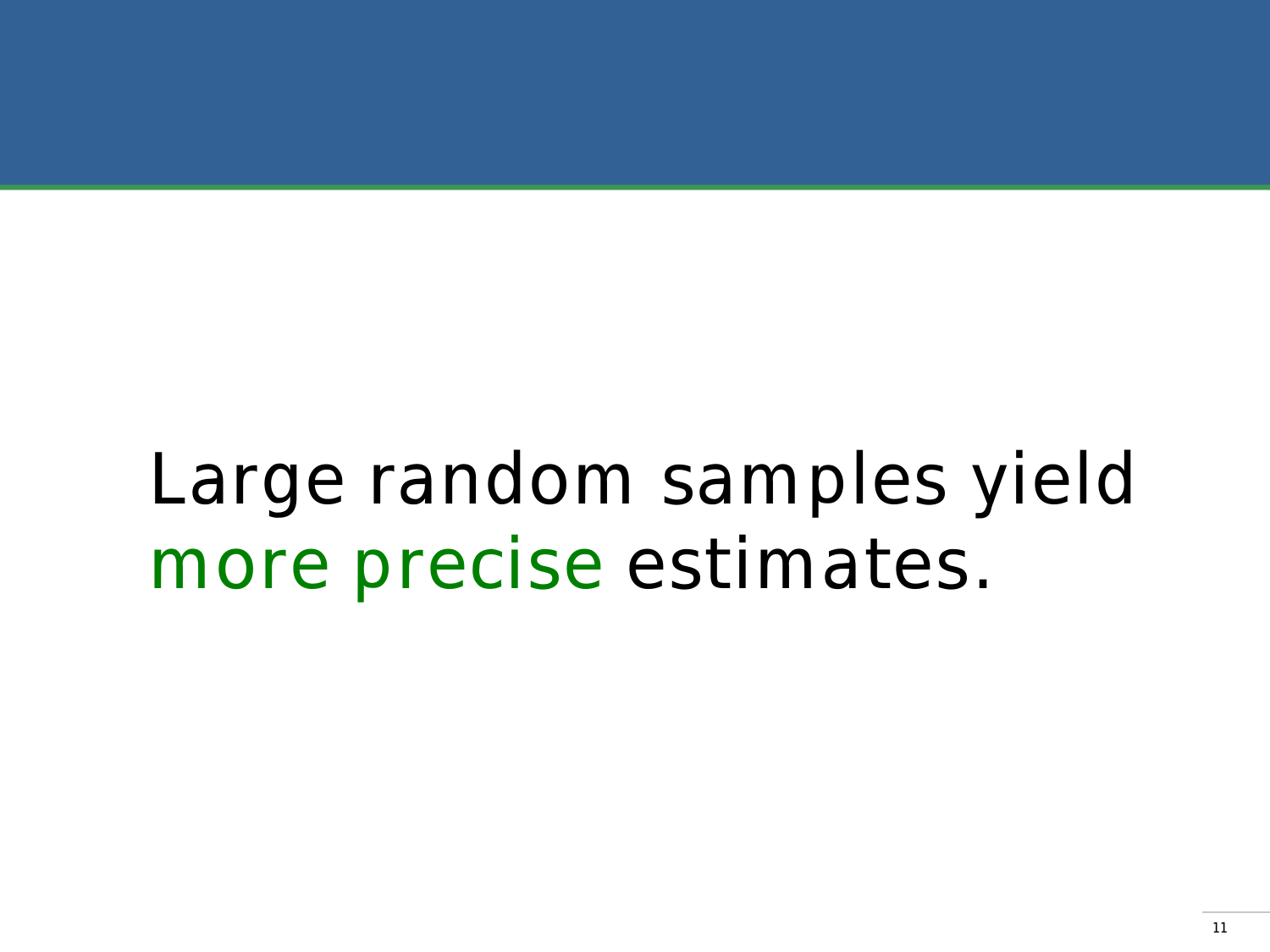

Large random samples yield more precise estimates.
11